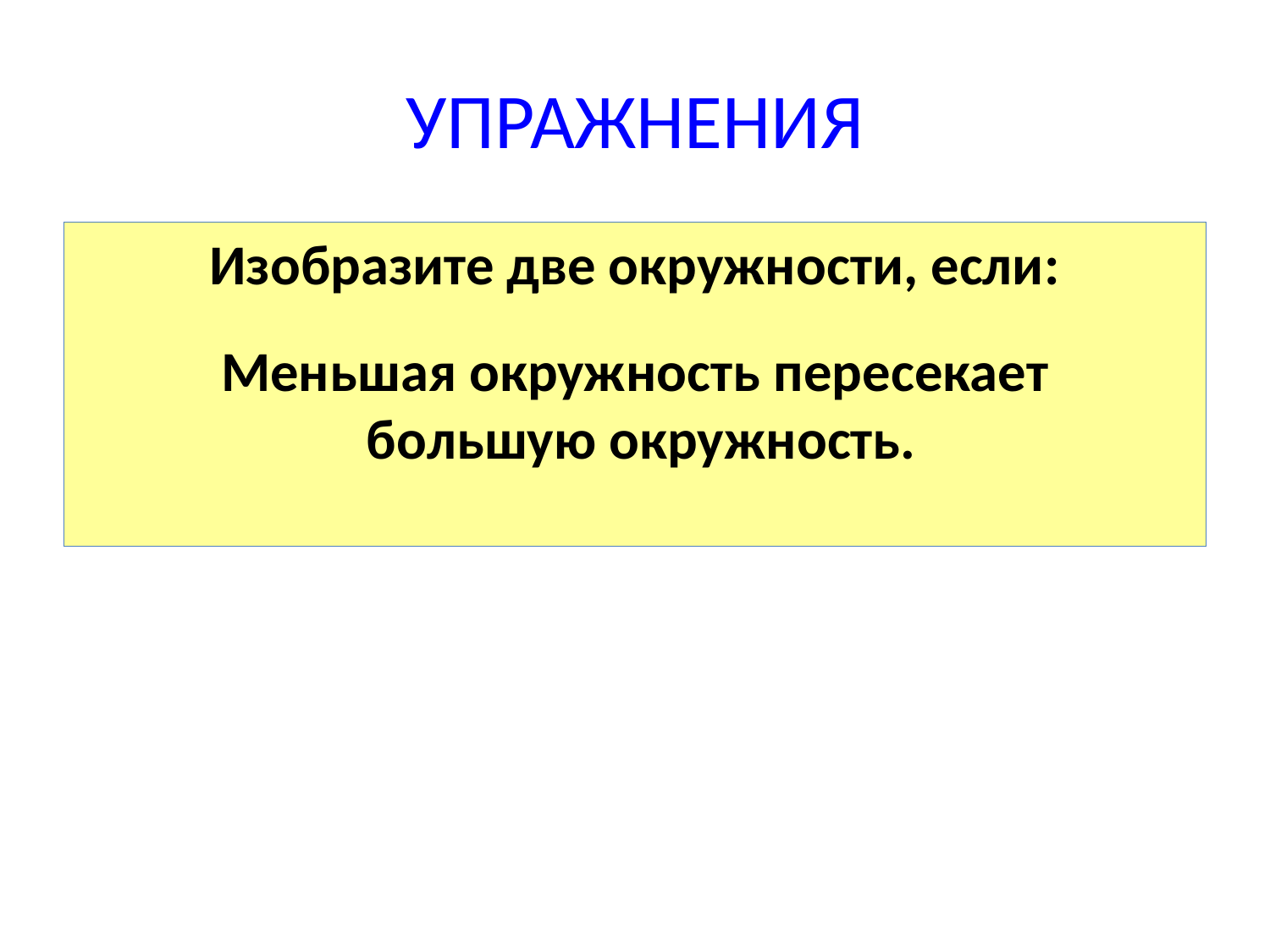

# УПРАЖНЕНИЯ
Изобразите две окружности, если:

Меньшая окружность пересекает
 большую окружность.